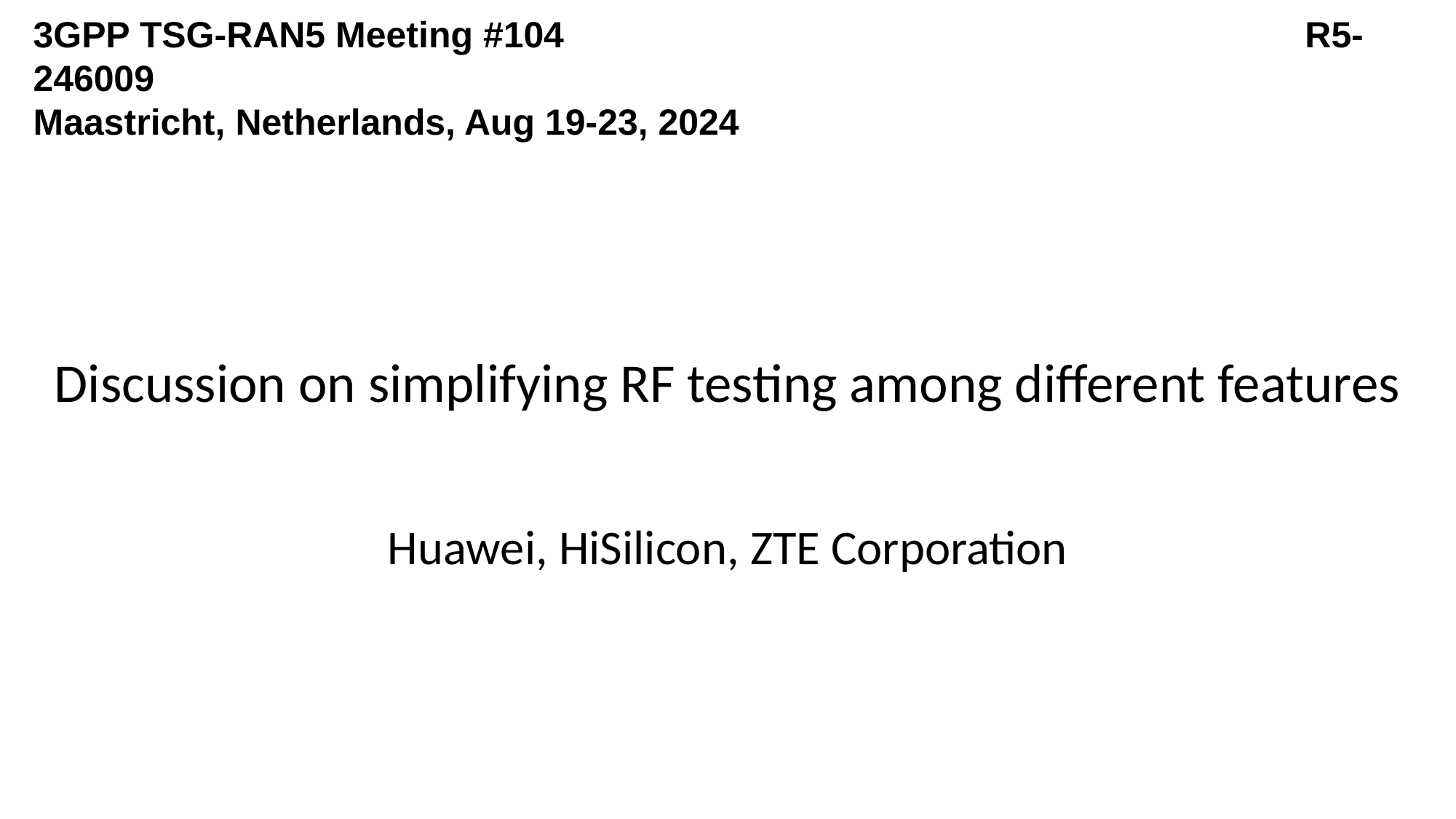

3GPP TSG-RAN5 Meeting #104  						       R5-246009
Maastricht, Netherlands, Aug 19-23, 2024
# Discussion on simplifying RF testing among different features
Huawei, HiSilicon, ZTE Corporation